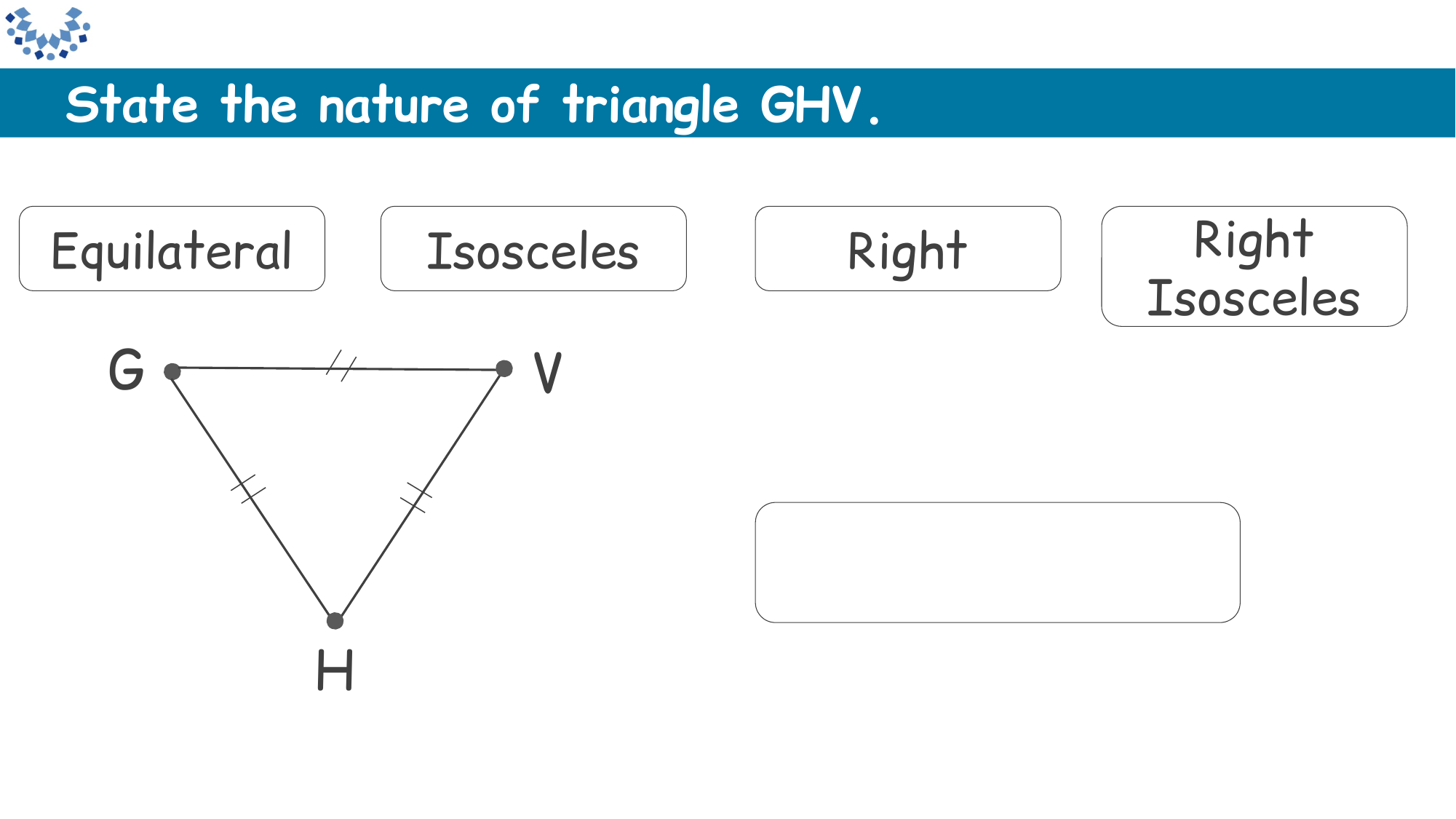

State the nature of triangle GHV.
Equilateral
Isosceles
Right
Right Isosceles
G
V

Equilateral

H